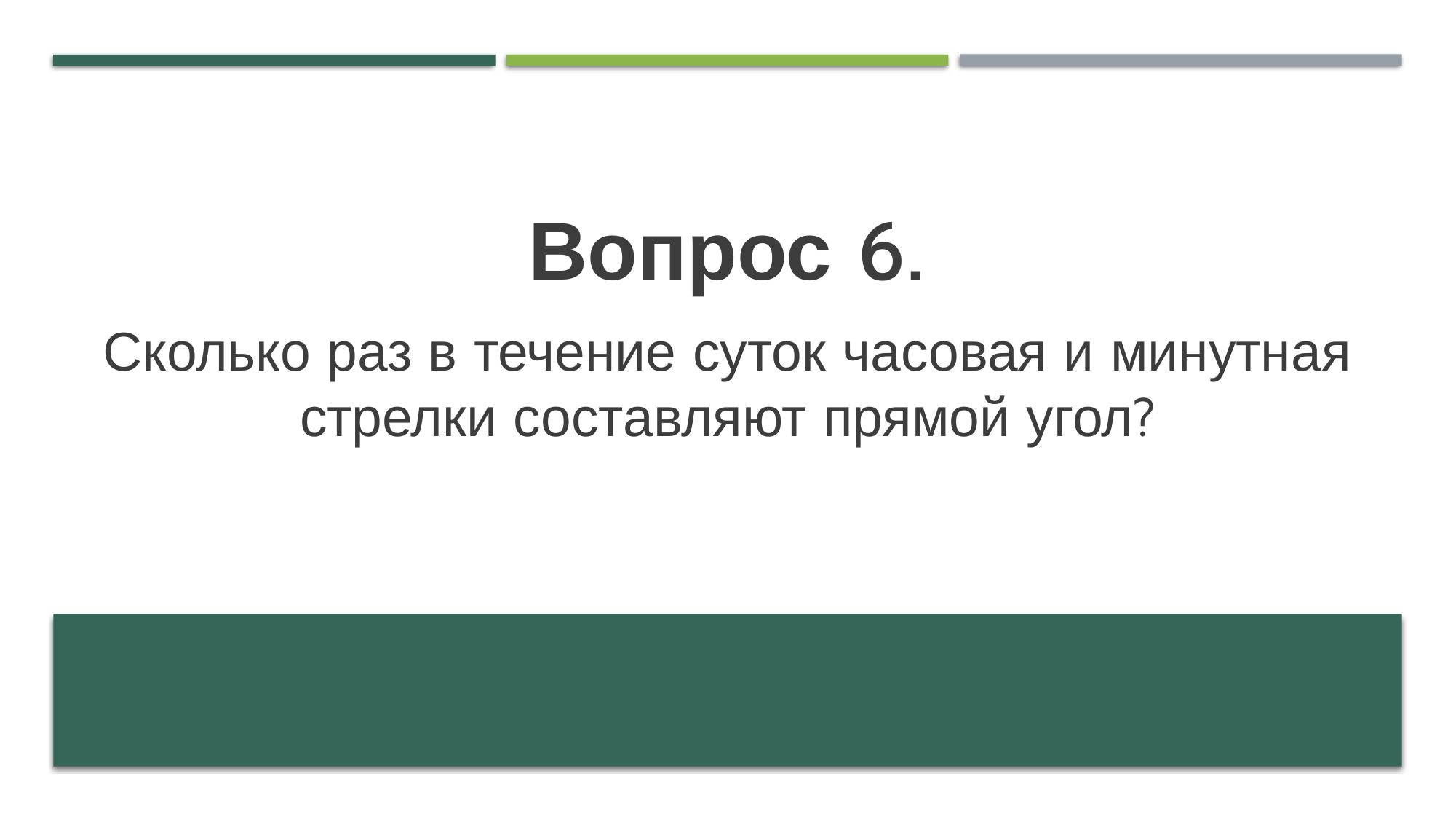

Вопрос 6.
Сколько раз в течение суток часовая и минутная стрелки составляют прямой угол?
#